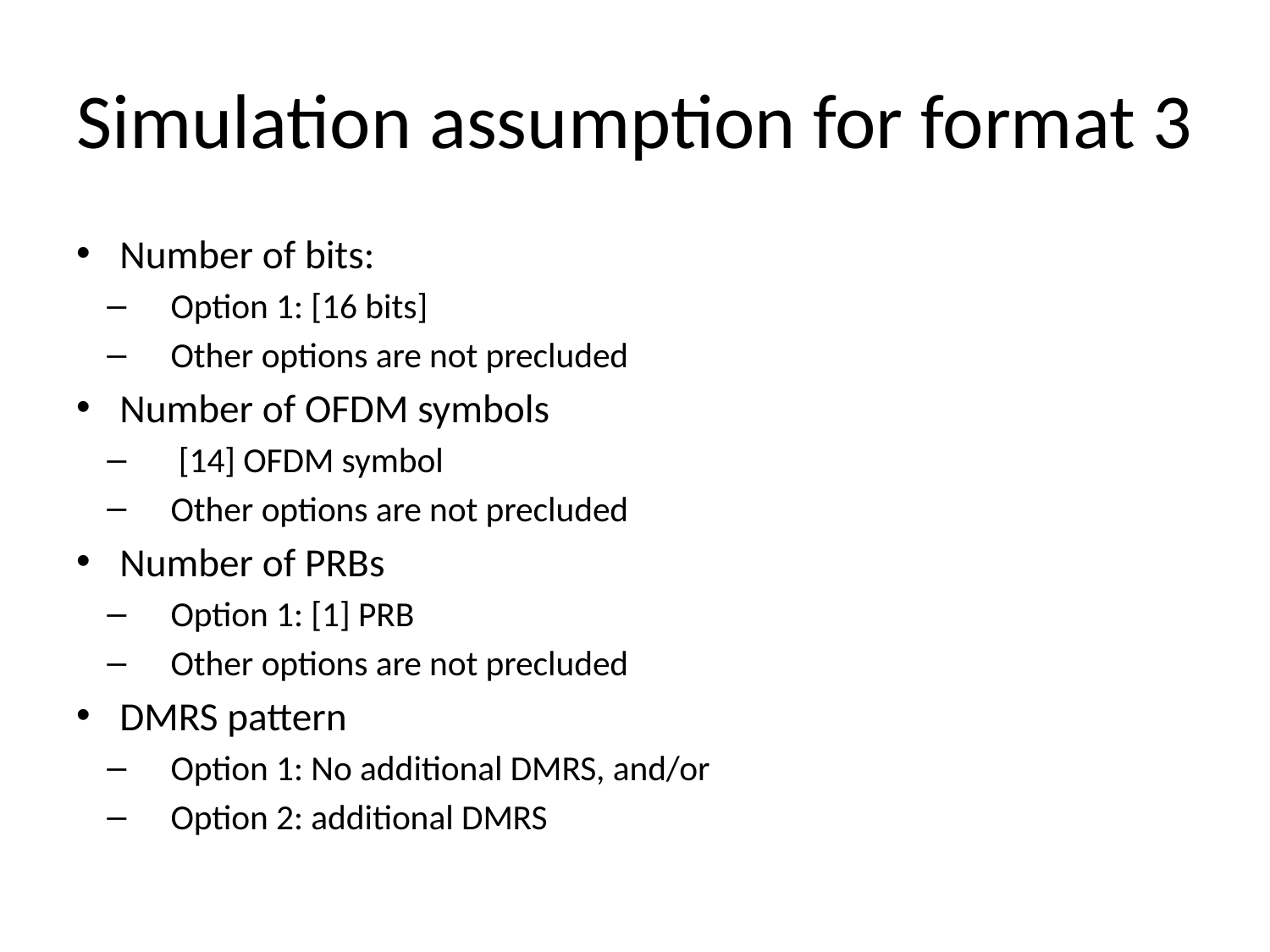

# Simulation assumption for format 3
Number of bits:
Option 1: [16 bits]
Other options are not precluded
Number of OFDM symbols
 [14] OFDM symbol
Other options are not precluded
Number of PRBs
Option 1: [1] PRB
Other options are not precluded
DMRS pattern
Option 1: No additional DMRS, and/or
Option 2: additional DMRS